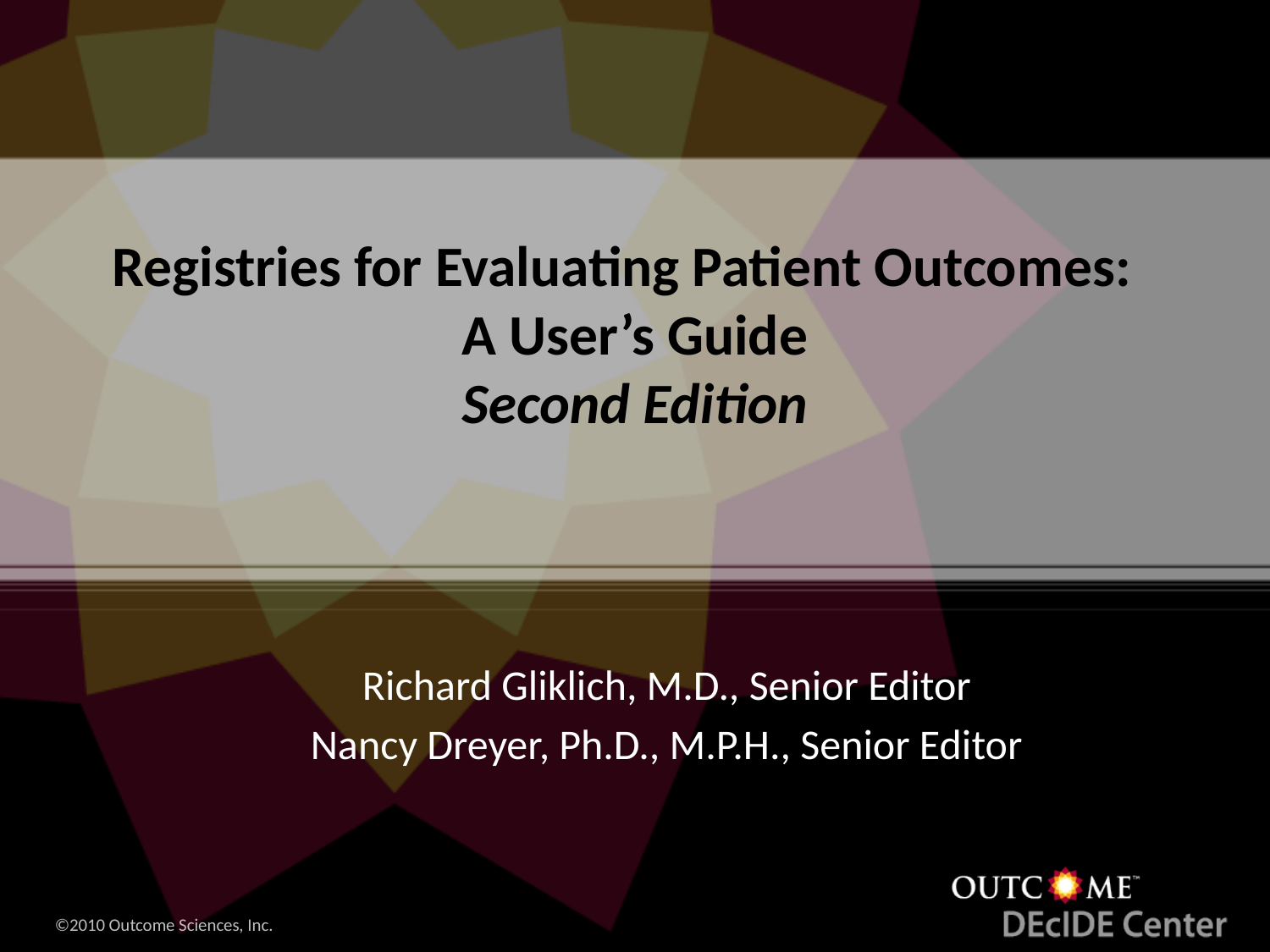

# Registries for Evaluating Patient Outcomes: A User’s Guide Second Edition

Richard Gliklich, M.D., Senior Editor
Nancy Dreyer, Ph.D., M.P.H., Senior Editor